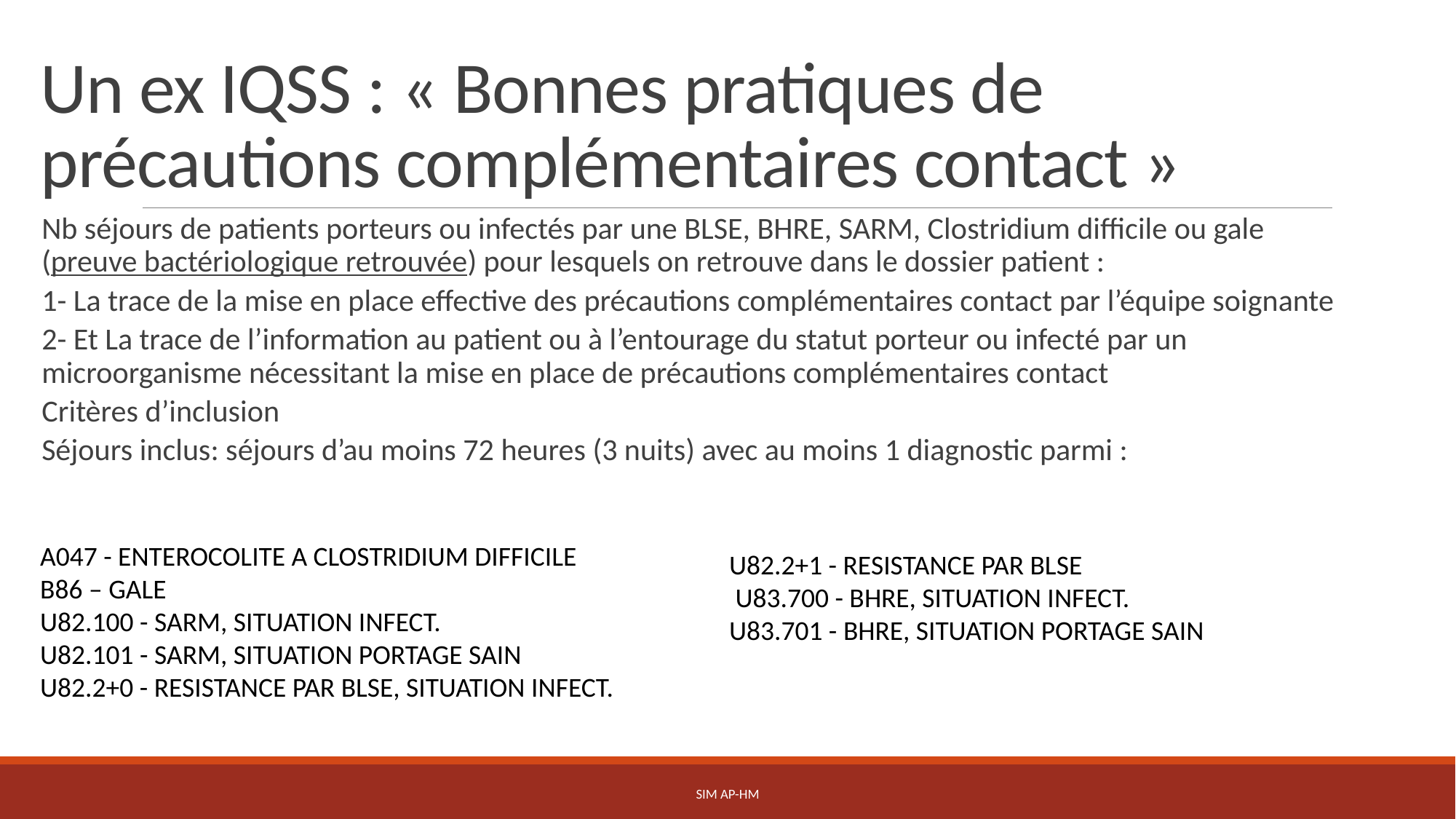

# Un ex IQSS : « Bonnes pratiques de précautions complémentaires contact »
Nb séjours de patients porteurs ou infectés par une BLSE, BHRE, SARM, Clostridium difficile ou gale (preuve bactériologique retrouvée) pour lesquels on retrouve dans le dossier patient :
1- La trace de la mise en place effective des précautions complémentaires contact par l’équipe soignante
2- Et La trace de l’information au patient ou à l’entourage du statut porteur ou infecté par un microorganisme nécessitant la mise en place de précautions complémentaires contact
Critères d’inclusion
Séjours inclus: séjours d’au moins 72 heures (3 nuits) avec au moins 1 diagnostic parmi :

A047 - ENTEROCOLITE A CLOSTRIDIUM DIFFICILE
B86 – GALE
U82.100 - SARM, SITUATION INFECT.
U82.101 - SARM, SITUATION PORTAGE SAIN
U82.2+0 - RESISTANCE PAR BLSE, SITUATION INFECT.

U82.2+1 - RESISTANCE PAR BLSE
 U83.700 - BHRE, SITUATION INFECT.
U83.701 - BHRE, SITUATION PORTAGE SAIN

SIM AP-HM